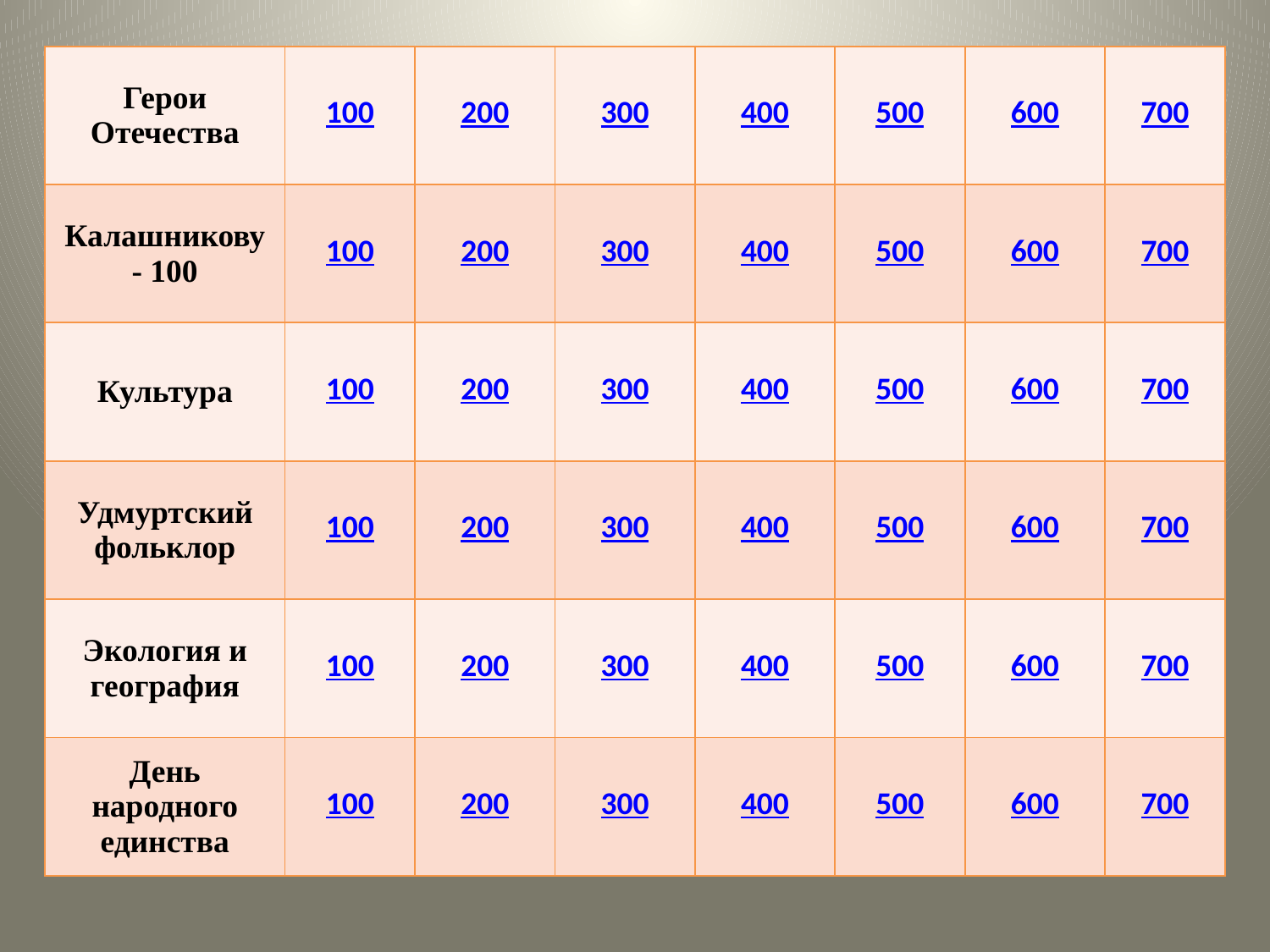

| Герои Отечества | 100 | 200 | 300 | 400 | 500 | 600 | 700 |
| --- | --- | --- | --- | --- | --- | --- | --- |
| Калашникову - 100 | 100 | 200 | 300 | 400 | 500 | 600 | 700 |
| Культура | 100 | 200 | 300 | 400 | 500 | 600 | 700 |
| Удмуртский фольклор | 100 | 200 | 300 | 400 | 500 | 600 | 700 |
| Экология и география | 100 | 200 | 300 | 400 | 500 | 600 | 700 |
| День народного единства | 100 | 200 | 300 | 400 | 500 | 600 | 700 |